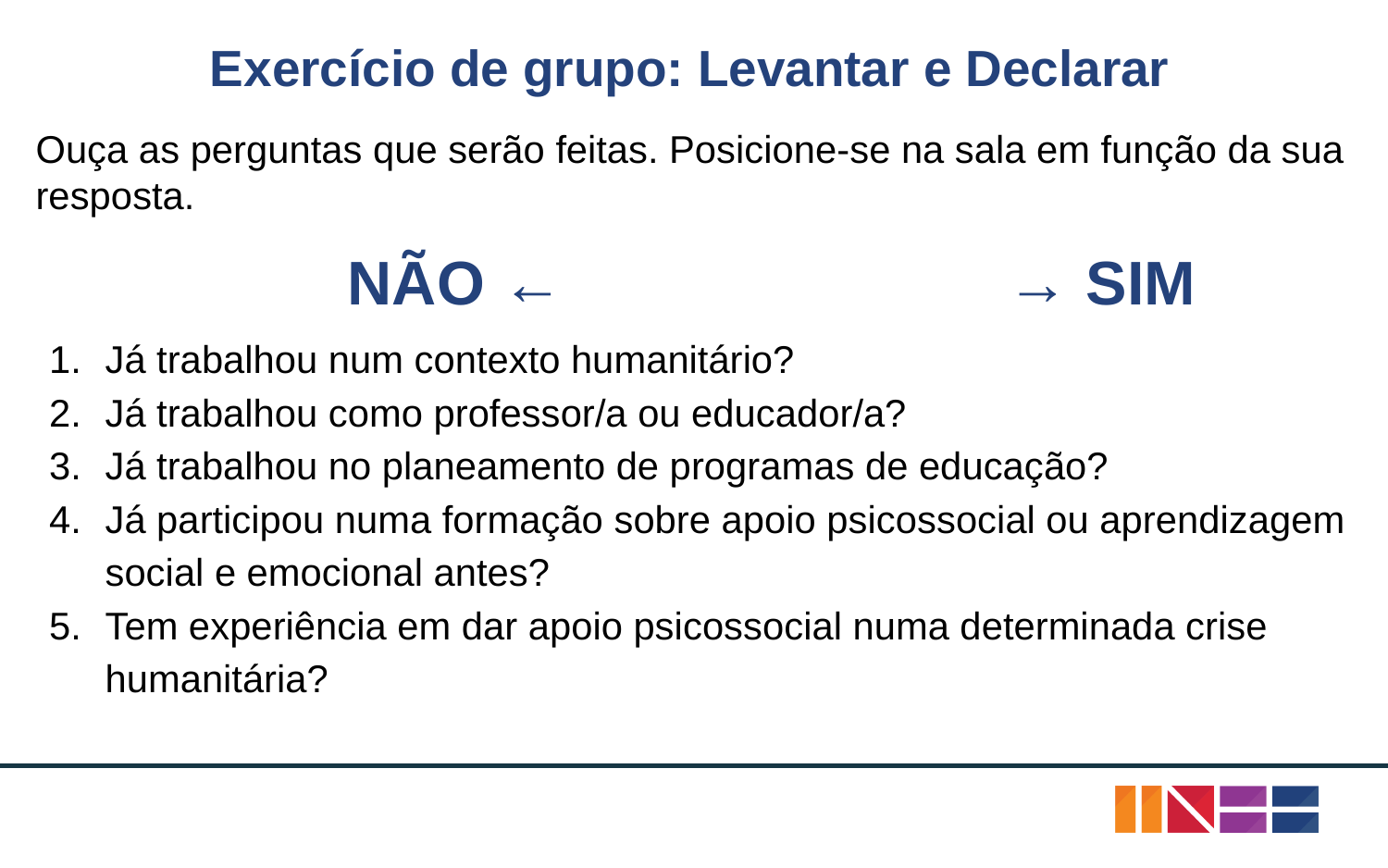

# Exercício de grupo: Levantar e Declarar
Ouça as perguntas que serão feitas. Posicione-se na sala em função da sua resposta.

    		  NÃO ← 		            	→ SIM
Já trabalhou num contexto humanitário?
Já trabalhou como professor/a ou educador/a?
Já trabalhou no planeamento de programas de educação?
Já participou numa formação sobre apoio psicossocial ou aprendizagem social e emocional antes?
Tem experiência em dar apoio psicossocial numa determinada crise humanitária?